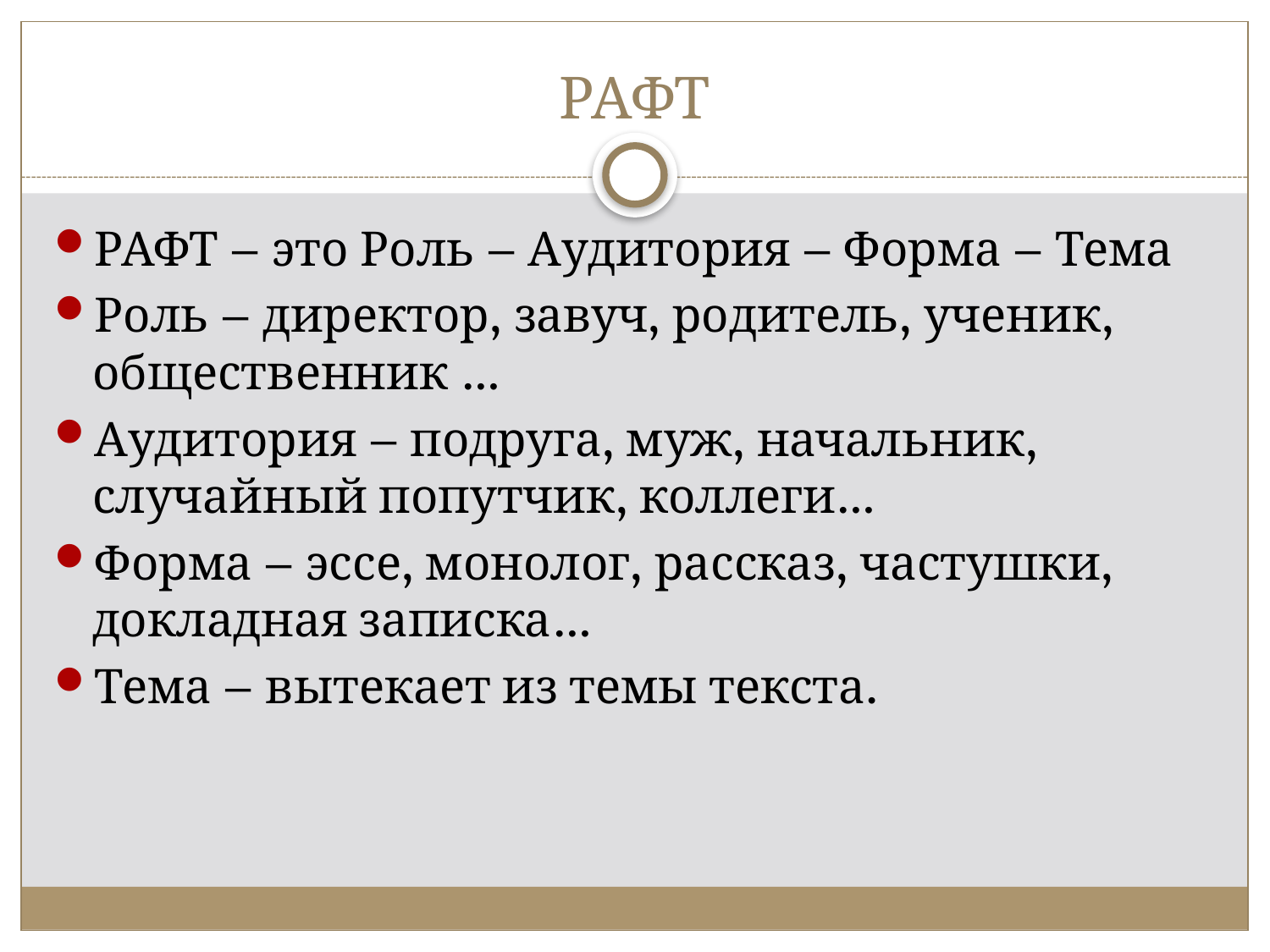

# РАФТ
РАФТ – это Роль – Аудитория – Форма – Тема
Роль – директор, завуч, родитель, ученик, общественник …
Аудитория – подруга, муж, начальник, случайный попутчик, коллеги…
Форма – эссе, монолог, рассказ, частушки, докладная записка…
Тема – вытекает из темы текста.